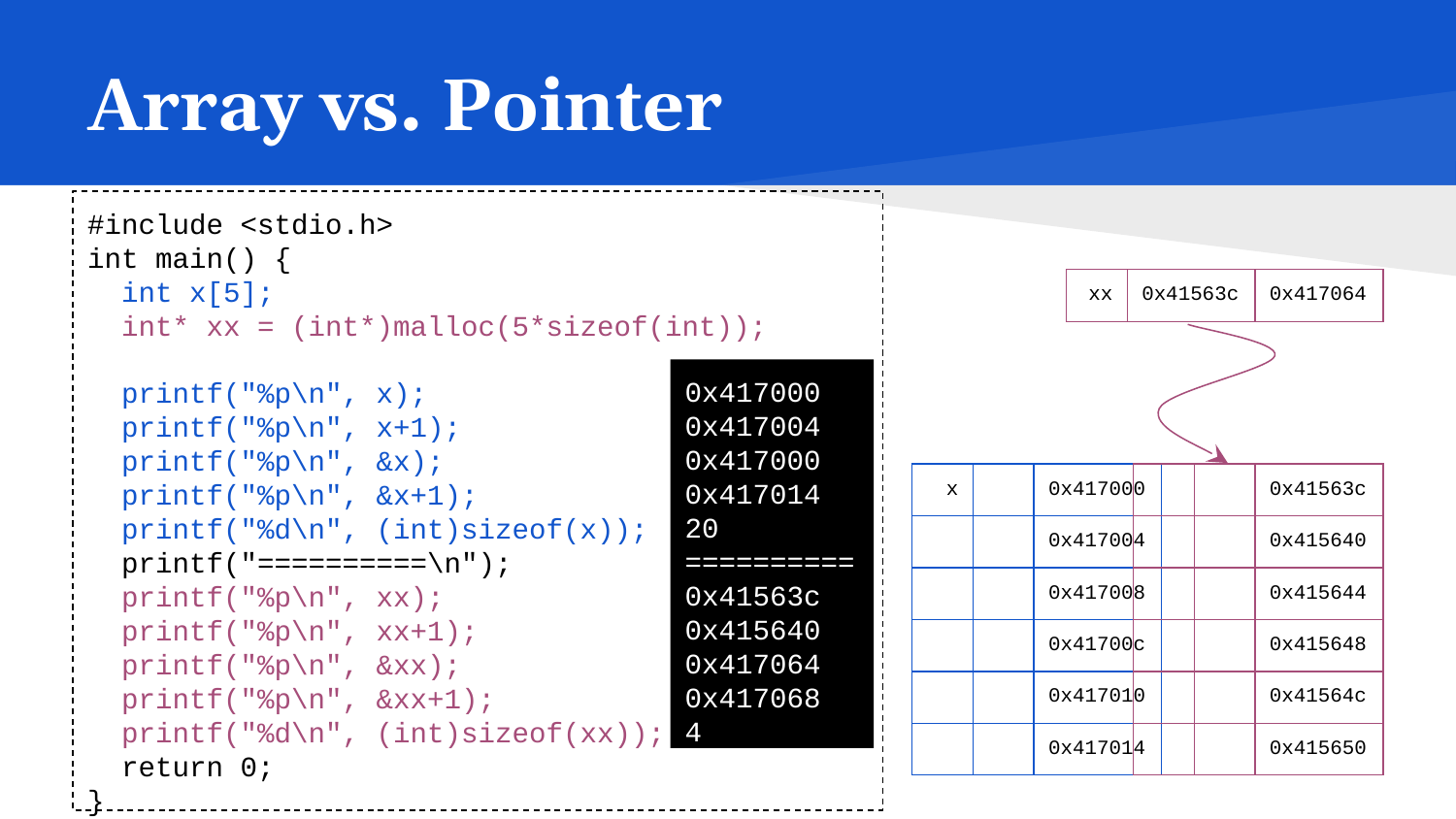

# Array vs. Pointer
#include <stdio.h>
int main() {
  int x[5];
  int* xx = (int*)malloc(5*sizeof(int));

  printf("%p\n", x);
  printf("%p\n", x+1);
  printf("%p\n", &x);
  printf("%p\n", &x+1);
  printf("%d\n", (int)sizeof(x));
  printf("==========\n");
  printf("%p\n", xx);
  printf("%p\n", xx+1);
  printf("%p\n", &xx);
  printf("%p\n", &xx+1);
  printf("%d\n", (int)sizeof(xx));
  return 0;
}
| xx | 0x41563c | 0x417064 |
| --- | --- | --- |

0x417000
0x417004
0x417000
0x417014
20
==========
0x41563c
0x415640
0x417064
0x417068
4
|  |  | 0x41563c |
| --- | --- | --- |
|  |  | 0x415640 |
|  |  | 0x415644 |
|  |  | 0x415648 |
|  |  | 0x41564c |
|  |  | 0x415650 |
| x |  | 0x417000 |
| --- | --- | --- |
|  |  | 0x417004 |
|  |  | 0x417008 |
|  |  | 0x41700c |
|  |  | 0x417010 |
|  |  | 0x417014 |